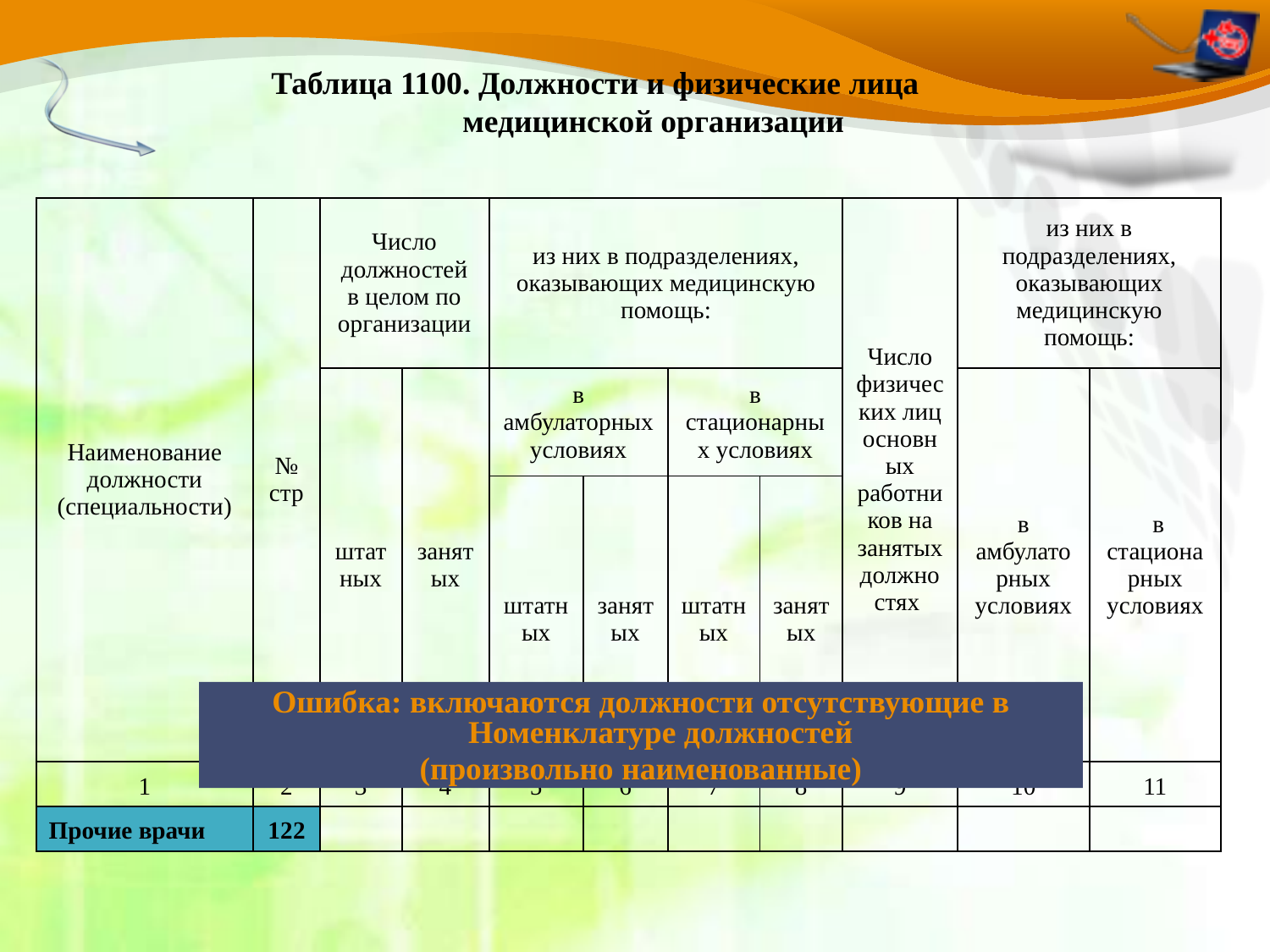

Таблица 1100. Должности и физические лица медицинской организации
| Наименование должности (специальности) | № стр | Число должностей в целом по организации |  | из них в подразделениях, оказывающих медицинскую помощь: |  |  |  | Число физических лиц основных работников на занятых должностях | из них в подразделениях, оказывающих медицинскую помощь: |  |
| --- | --- | --- | --- | --- | --- | --- | --- | --- | --- | --- |
|  |  | штатных | занятых | в амбулаторных условиях |  | в стационарных условиях |  |  | в амбулаторных условиях | в стационарных условиях |
|  |  |  |  | штатных | занятых | штатных | занятых |  |  |  |
| 1 | 2 | 3 | 4 | 5 | 6 | 7 | 8 | 9 | 10 | 11 |
| Прочие врачи | 122 |  |  |  |  |  |  |  |  |  |
Ошибка: включаются должности отсутствующие в Номенклатуре должностей
(произвольно наименованные)